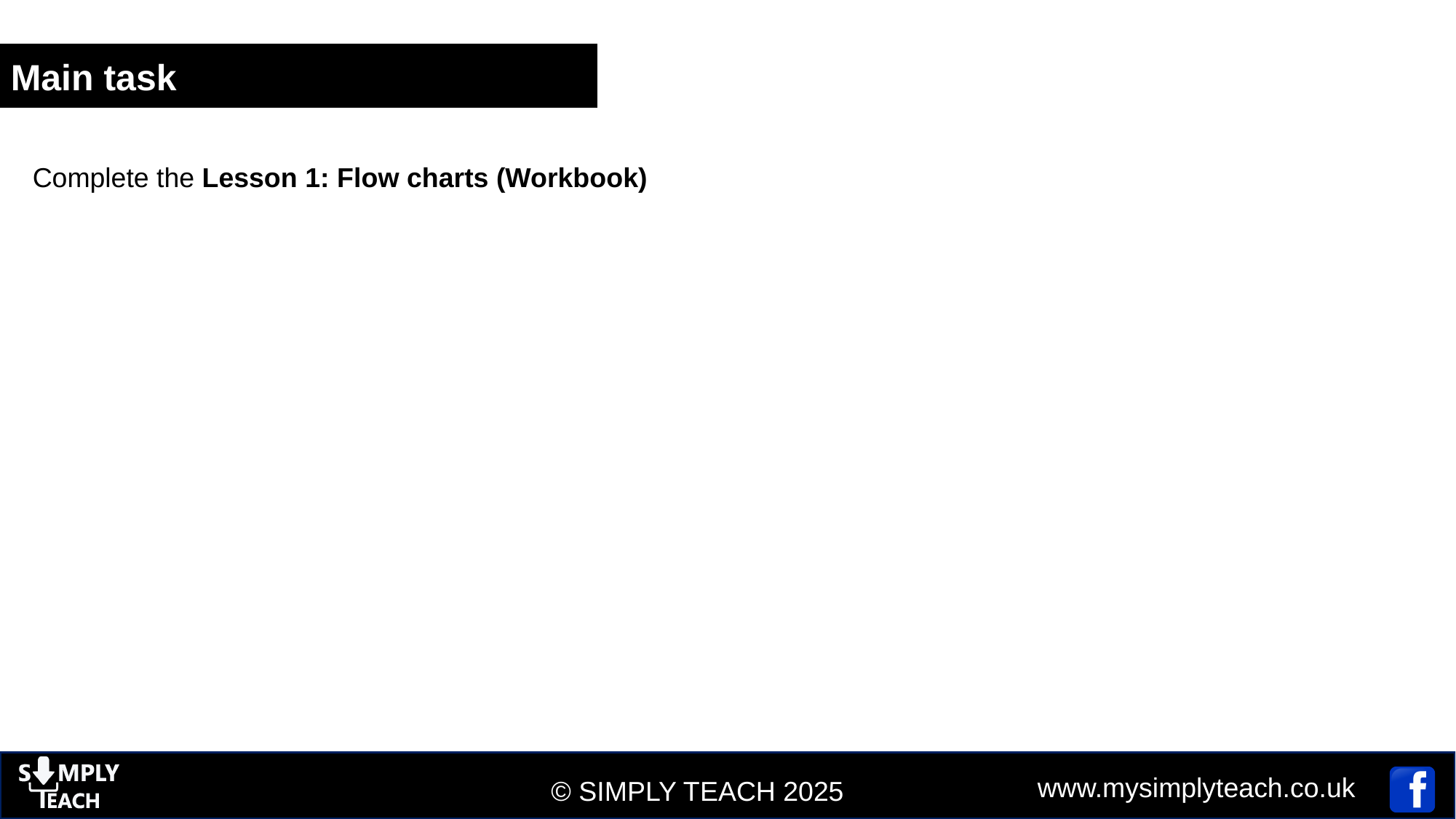

Main task
Complete the Lesson 1: Flow charts (Workbook)